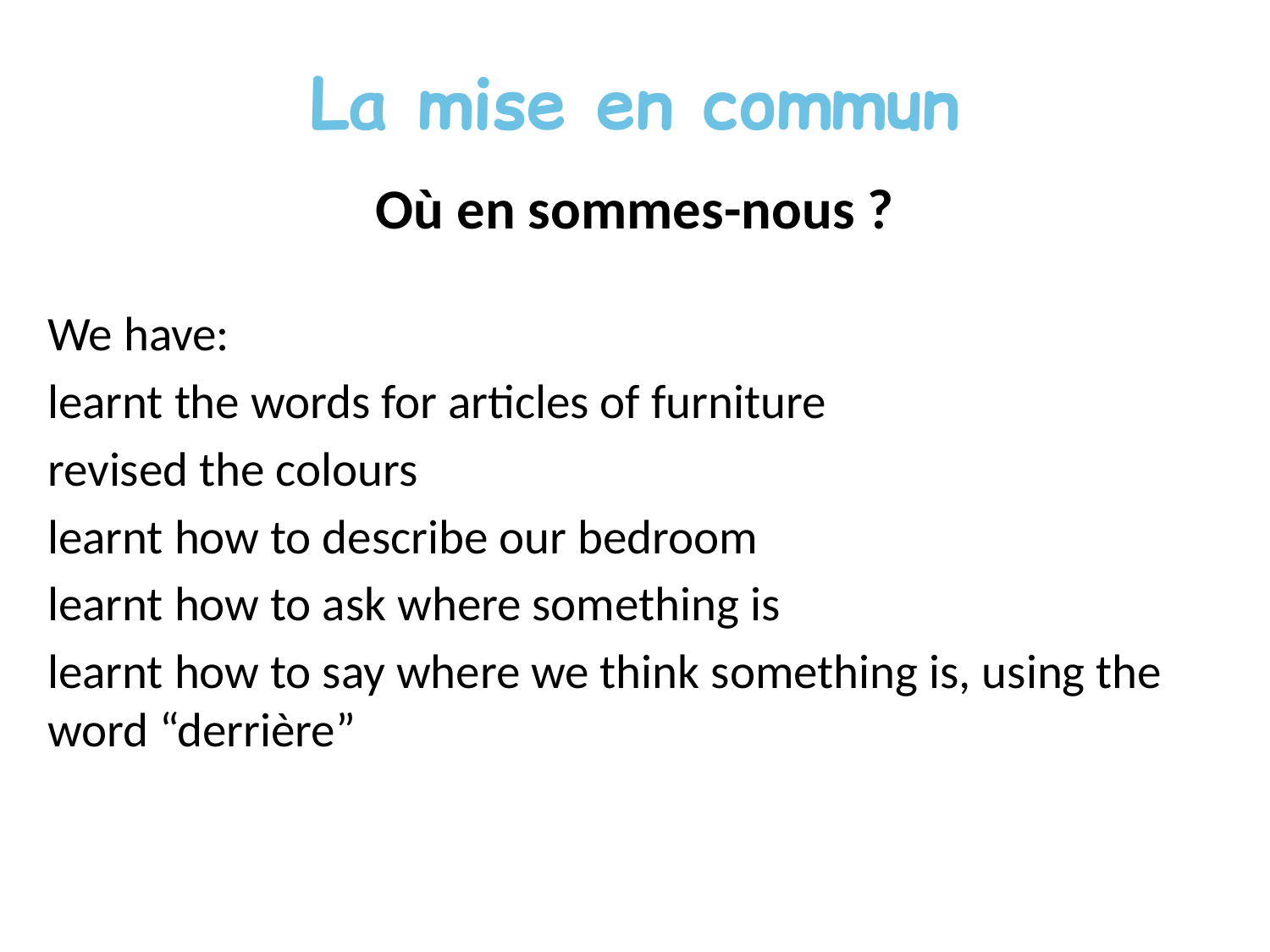

# La mise en commun
Où en sommes-nous ?
We have:
learnt the words for articles of furniture
revised the colours
learnt how to describe our bedroom
learnt how to ask where something is
learnt how to say where we think something is, using the word “derrière”